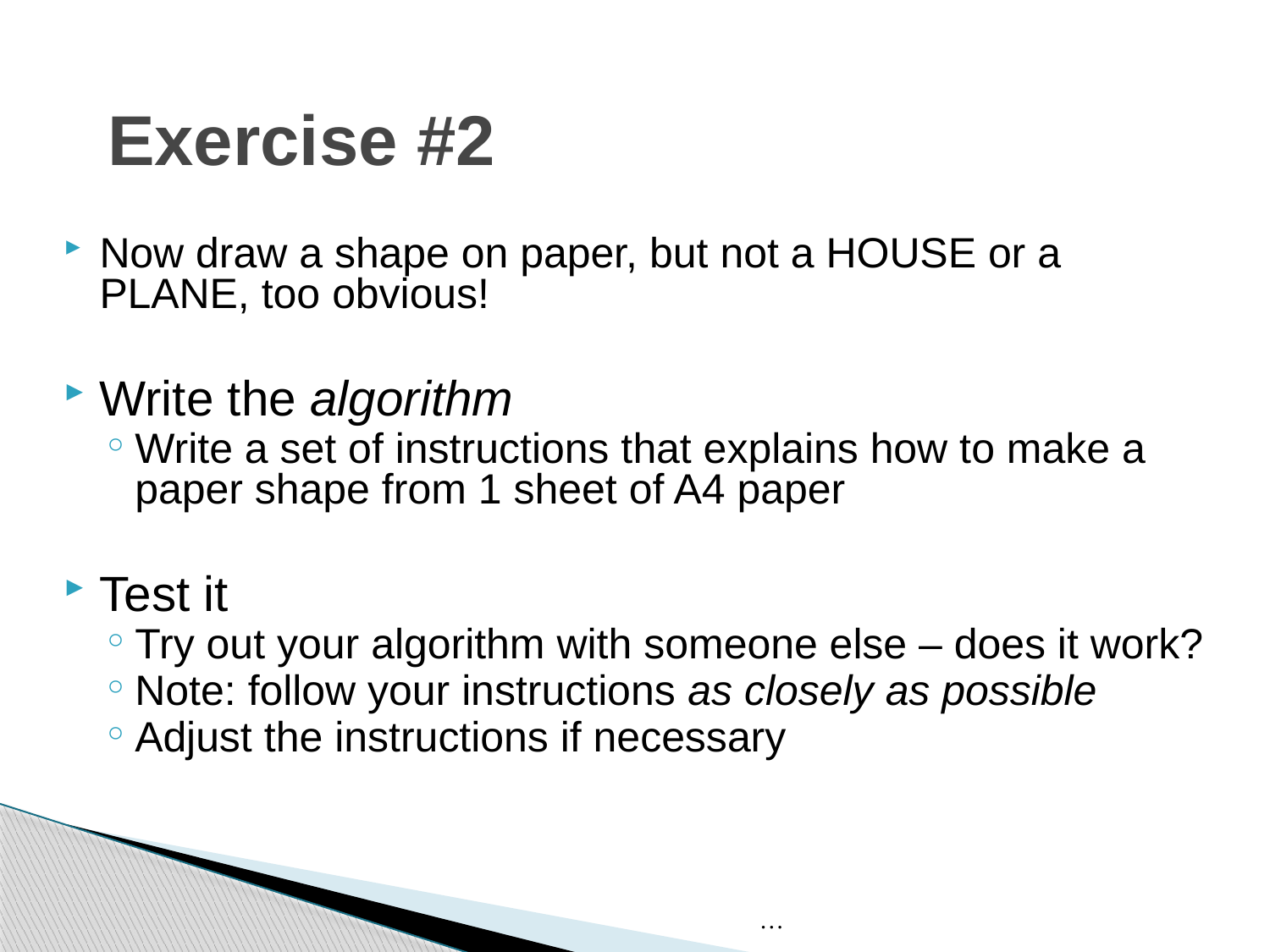

# Exercise #2
Now draw a shape on paper, but not a HOUSE or a PLANE, too obvious!

Write the algorithm
Write a set of instructions that explains how to make a paper shape from 1 sheet of A4 paper

Test it
Try out your algorithm with someone else – does it work?
Note: follow your instructions as closely as possible
Adjust the instructions if necessary
…